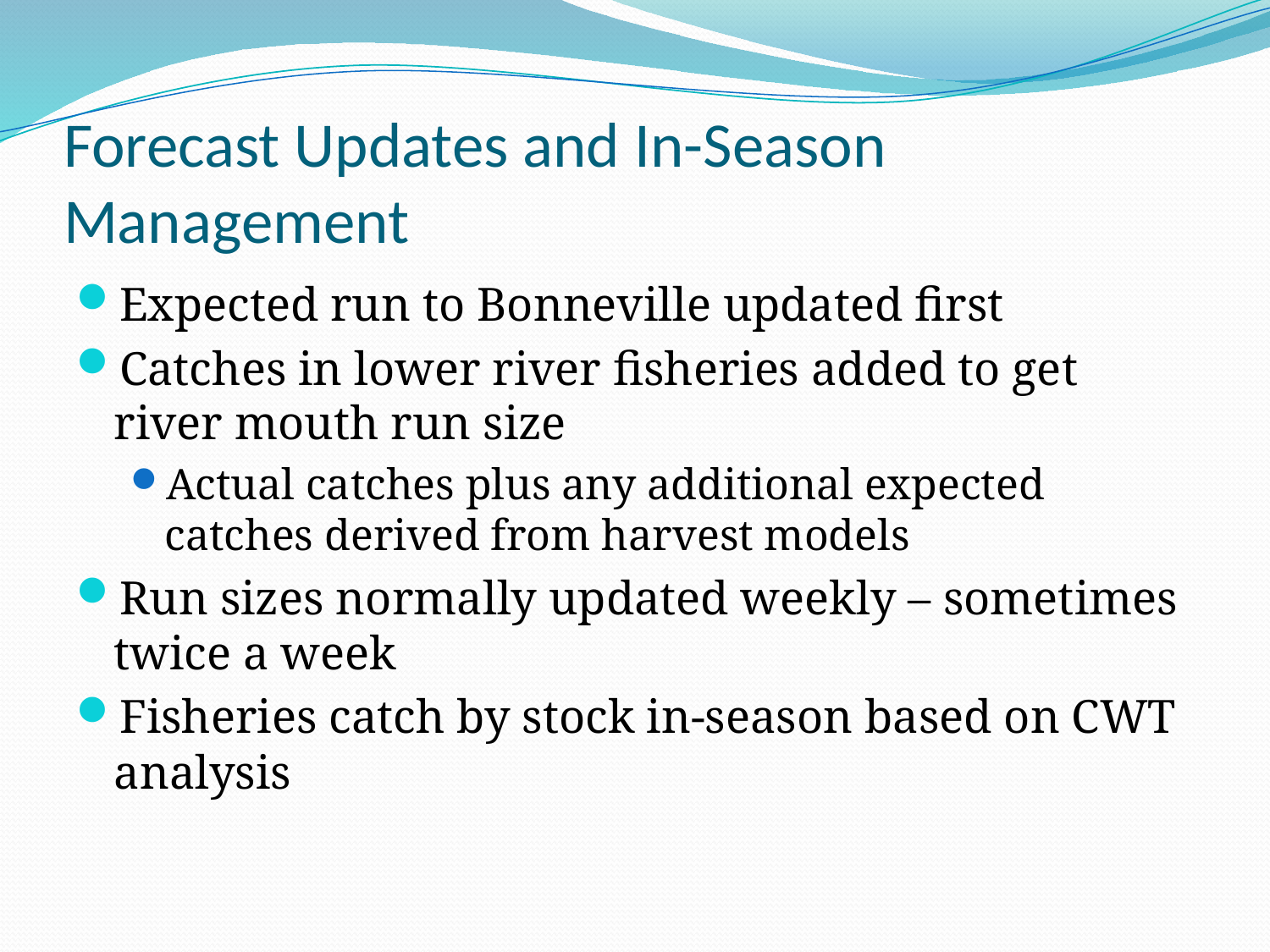

# Forecast Updates and In-Season Management
Expected run to Bonneville updated first
Catches in lower river fisheries added to get river mouth run size
Actual catches plus any additional expected catches derived from harvest models
Run sizes normally updated weekly – sometimes twice a week
Fisheries catch by stock in-season based on CWT analysis